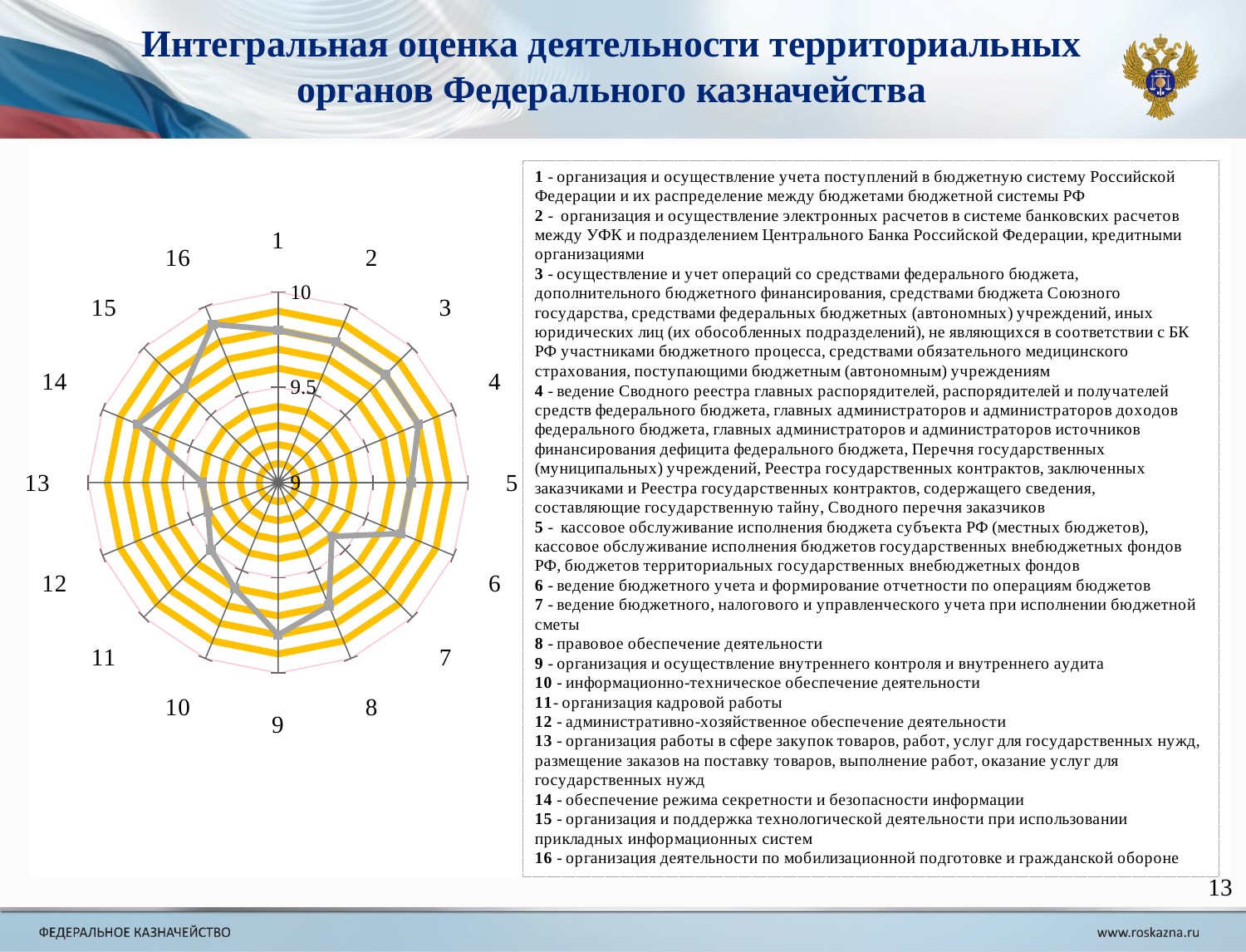

Интегральная оценка деятельности территориальных
органов Федерального казначейства

### Chart

| Category | Интегральная оценка по направлению |
|---|---|
| 1 | 9.8 |
| 2 | 9.8 |
| 3 | 9.8 |
| 4 | 9.8 |
| 5 | 9.700000000000001 |
| 6 | 9.700000000000001 |
| 7 | 9.4 |
| 8 | 9.700000000000001 |
| 9 | 9.8 |
| 10 | 9.6 |
| 11 | 9.5 |
| 12 | 9.4 |
| 13 | 9.4 |
| 14 | 9.8 |
| 15 | 9.700000000000001 |
| 16 | 9.9 |
13